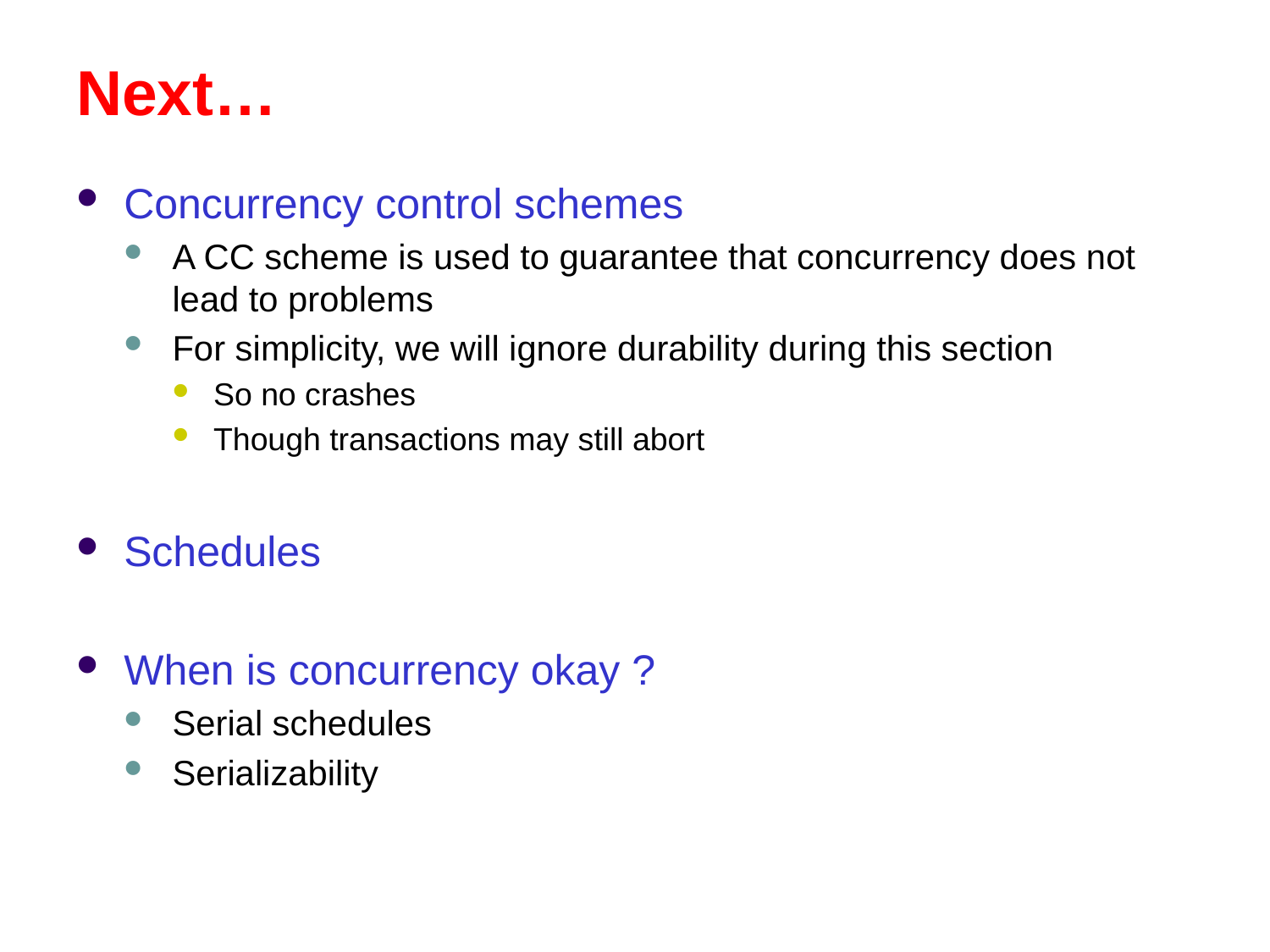

# Next…
Concurrency control schemes
A CC scheme is used to guarantee that concurrency does not lead to problems
For simplicity, we will ignore durability during this section
So no crashes
Though transactions may still abort

Schedules

When is concurrency okay ?
Serial schedules
Serializability